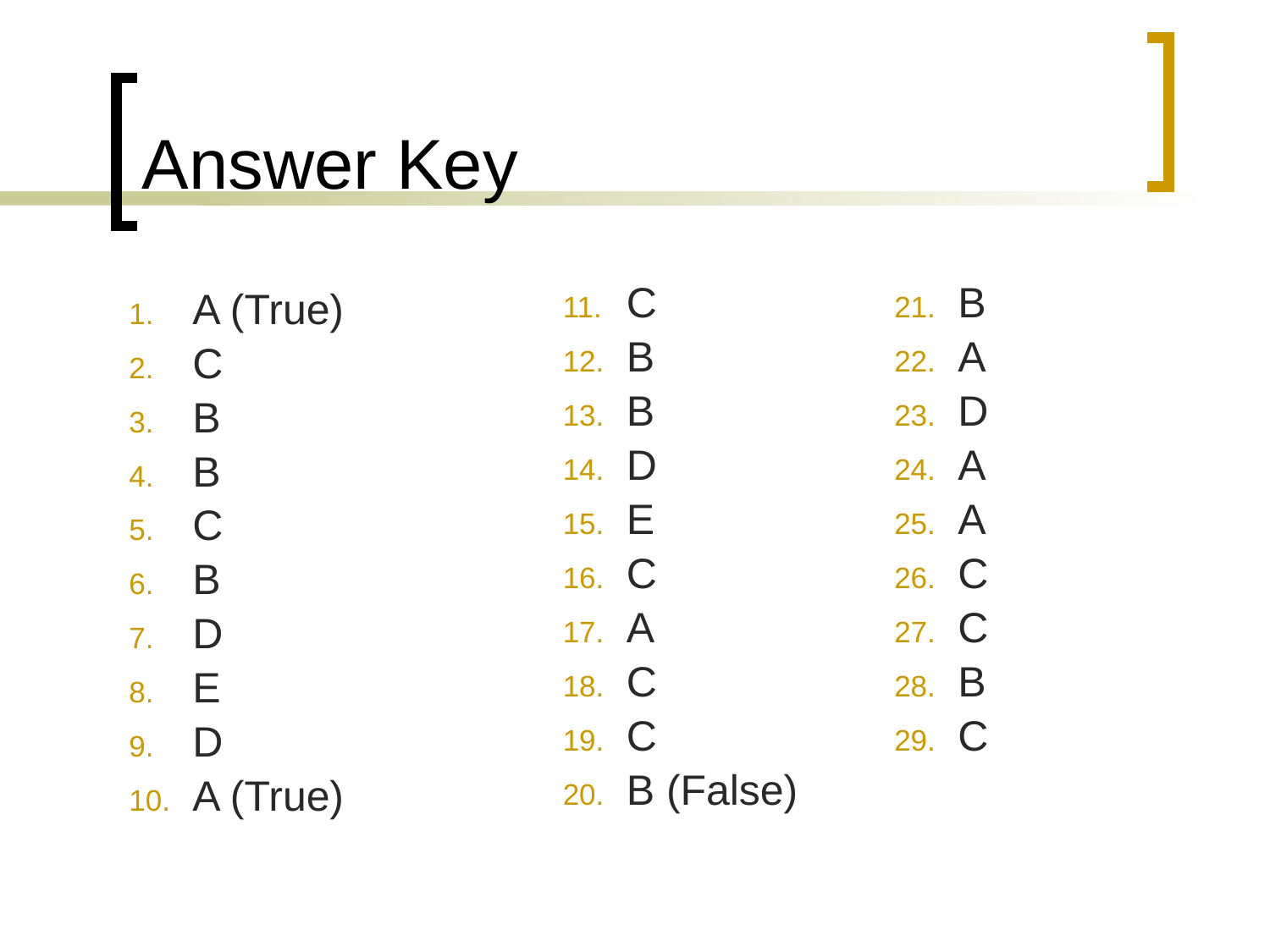

# Answer Key

A (True)
C
B
B
C
B
D
E
D
A (True)

C
B
B
D
E
C
A
C
C
B (False)

B
A
D
A
A
C
C
B
C